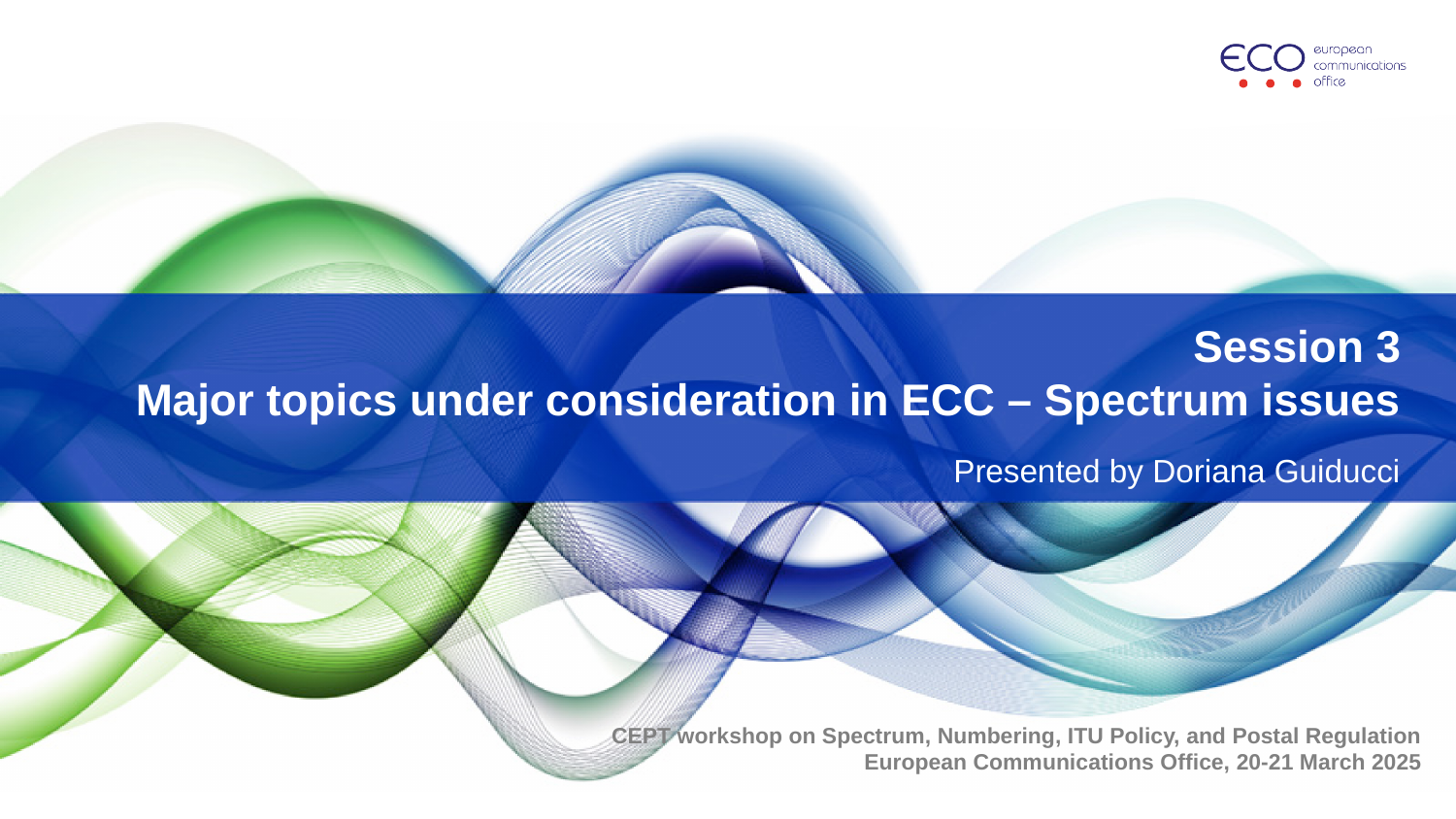

Session 3
Major topics under consideration in ECC – Spectrum issues
Presented by Doriana Guiducci
CEPT workshop on Spectrum, Numbering, ITU Policy, and Postal Regulation
European Communications Office, 20-21 March 2025